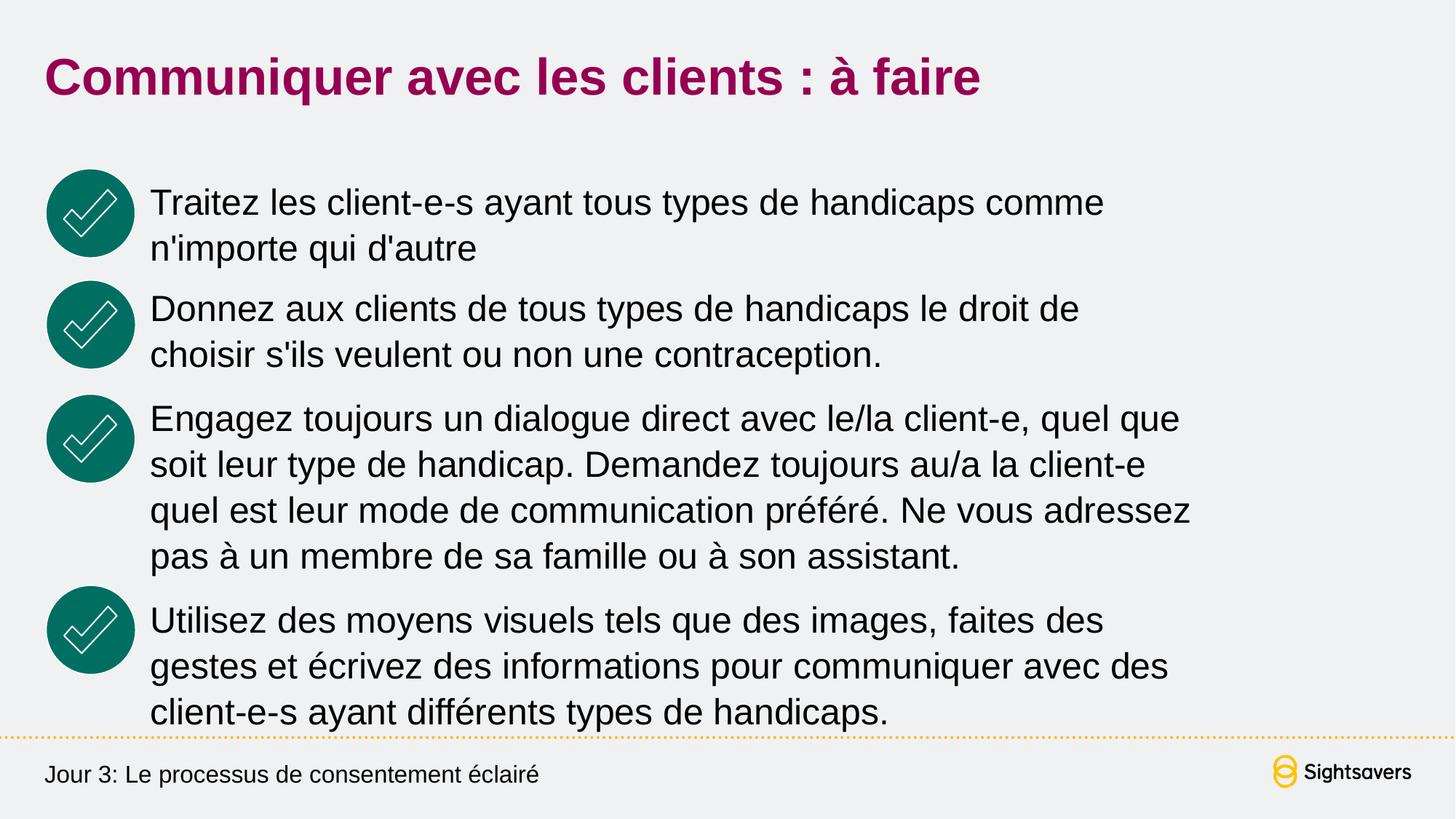

# Communiquer avec les clients : à faire

Traitez les client-e-s ayant tous types de handicaps comme
n'importe qui d'autre

Donnez aux clients de tous types de handicaps le droit de choisir s'ils veulent ou non une contraception.
Engagez toujours un dialogue direct avec le/la client-e, quel que soit leur type de handicap. Demandez toujours au/a la client-e quel est leur mode de communication préféré. Ne vous adressez pas à un membre de sa famille ou à son assistant.
Utilisez des moyens visuels tels que des images, faites des gestes et écrivez des informations pour communiquer avec des client-e-s ayant différents types de handicaps.

Jour 3: Le processus de consentement éclairé